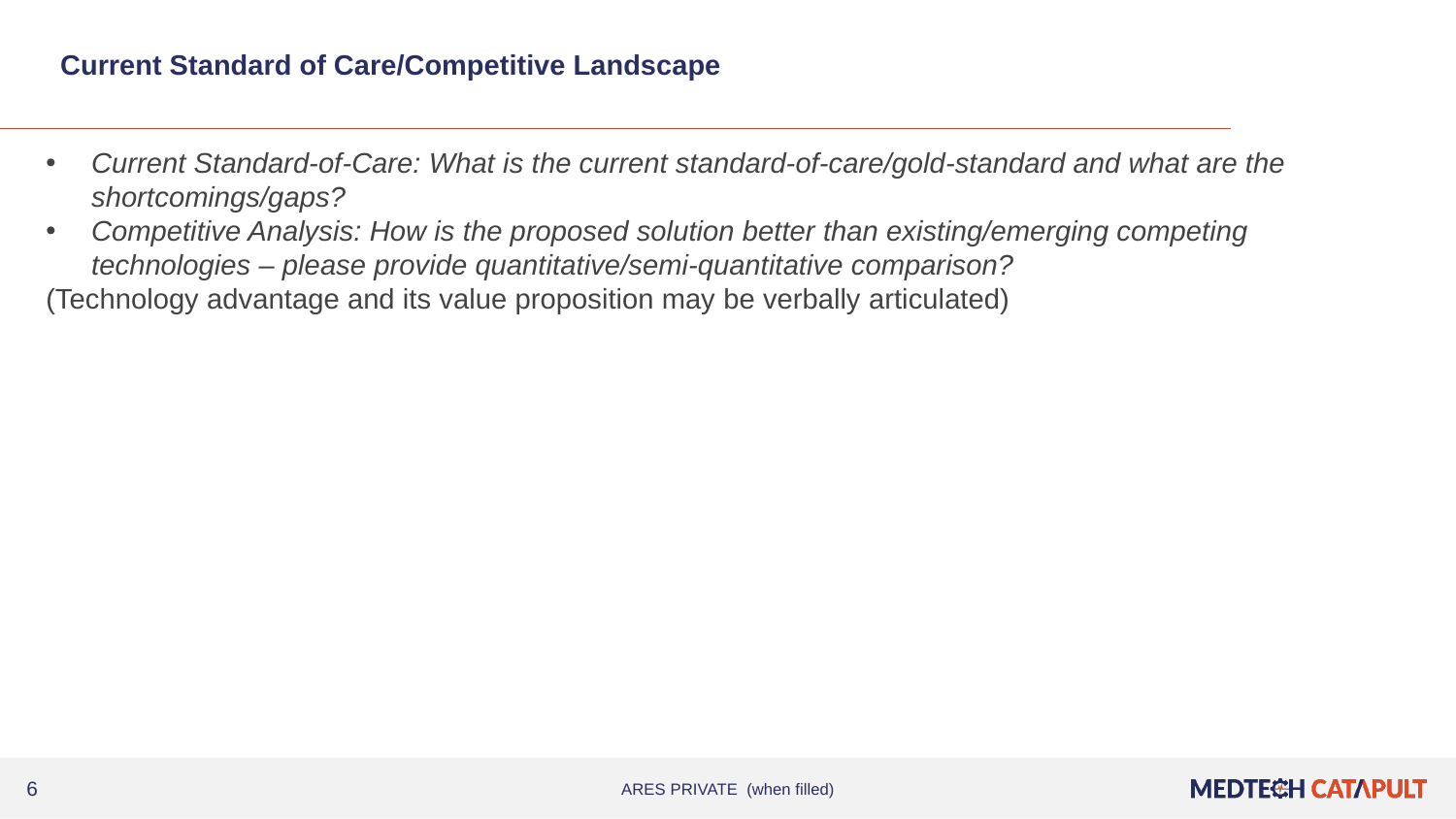

# Current Standard of Care/Competitive Landscape
Current Standard-of-Care: What is the current standard-of-care/gold-standard and what are the shortcomings/gaps?
Competitive Analysis: How is the proposed solution better than existing/emerging competing technologies – please provide quantitative/semi-quantitative comparison?
(Technology advantage and its value proposition may be verbally articulated)
ARES PRIVATE  (when filled)